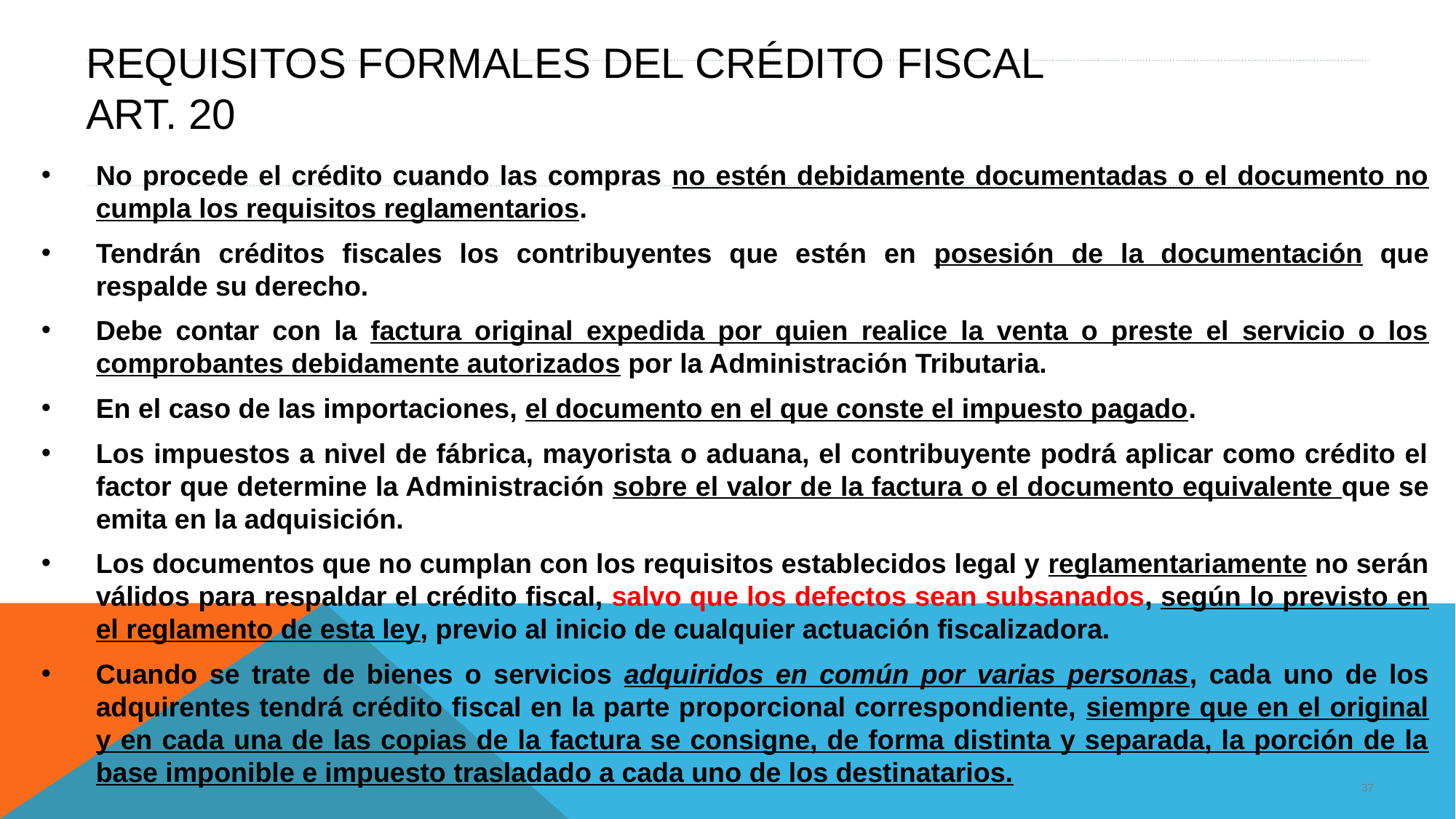

# Requisitos formales del crédito fiscal Art. 20
No procede el crédito cuando las compras no estén debidamente documentadas o el documento no cumpla los requisitos reglamentarios.
Tendrán créditos fiscales los contribuyentes que estén en posesión de la documentación que respalde su derecho.
Debe contar con la factura original expedida por quien realice la venta o preste el servicio o los comprobantes debidamente autorizados por la Administración Tributaria.
En el caso de las importaciones, el documento en el que conste el impuesto pagado.
Los impuestos a nivel de fábrica, mayorista o aduana, el contribuyente podrá aplicar como crédito el factor que determine la Administración sobre el valor de la factura o el documento equivalente que se emita en la adquisición.
Los documentos que no cumplan con los requisitos establecidos legal y reglamentariamente no serán válidos para respaldar el crédito fiscal, salvo que los defectos sean subsanados, según lo previsto en el reglamento de esta ley, previo al inicio de cualquier actuación fiscalizadora.
Cuando se trate de bienes o servicios adquiridos en común por varias personas, cada uno de los adquirentes tendrá crédito fiscal en la parte proporcional correspondiente, siempre que en el original y en cada una de las copias de la factura se consigne, de forma distinta y separada, la porción de la base imponible e impuesto trasladado a cada uno de los destinatarios.